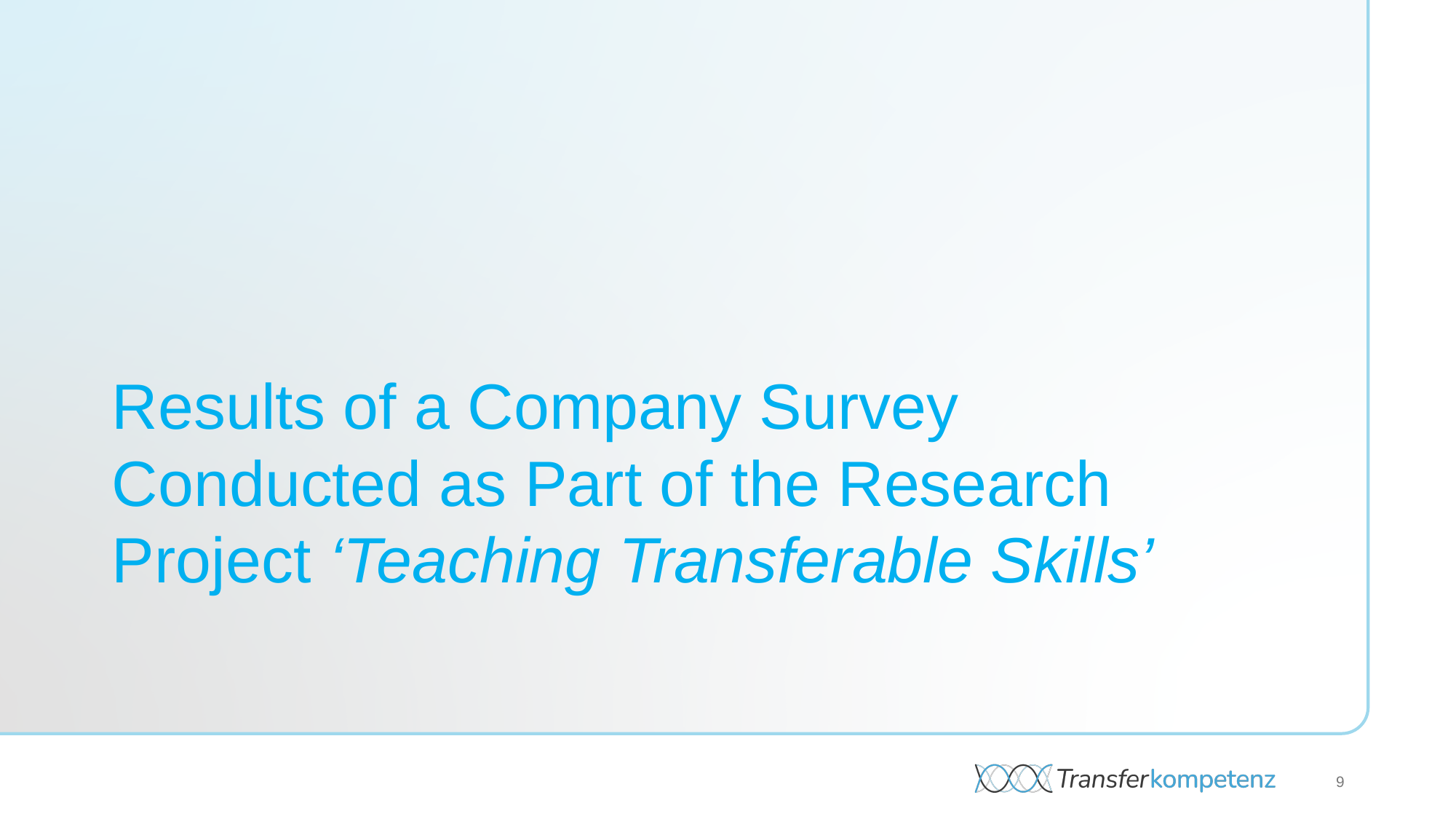

Results of a Company Survey Conducted as Part of the Research Project ‘Teaching Transferable Skills’
9